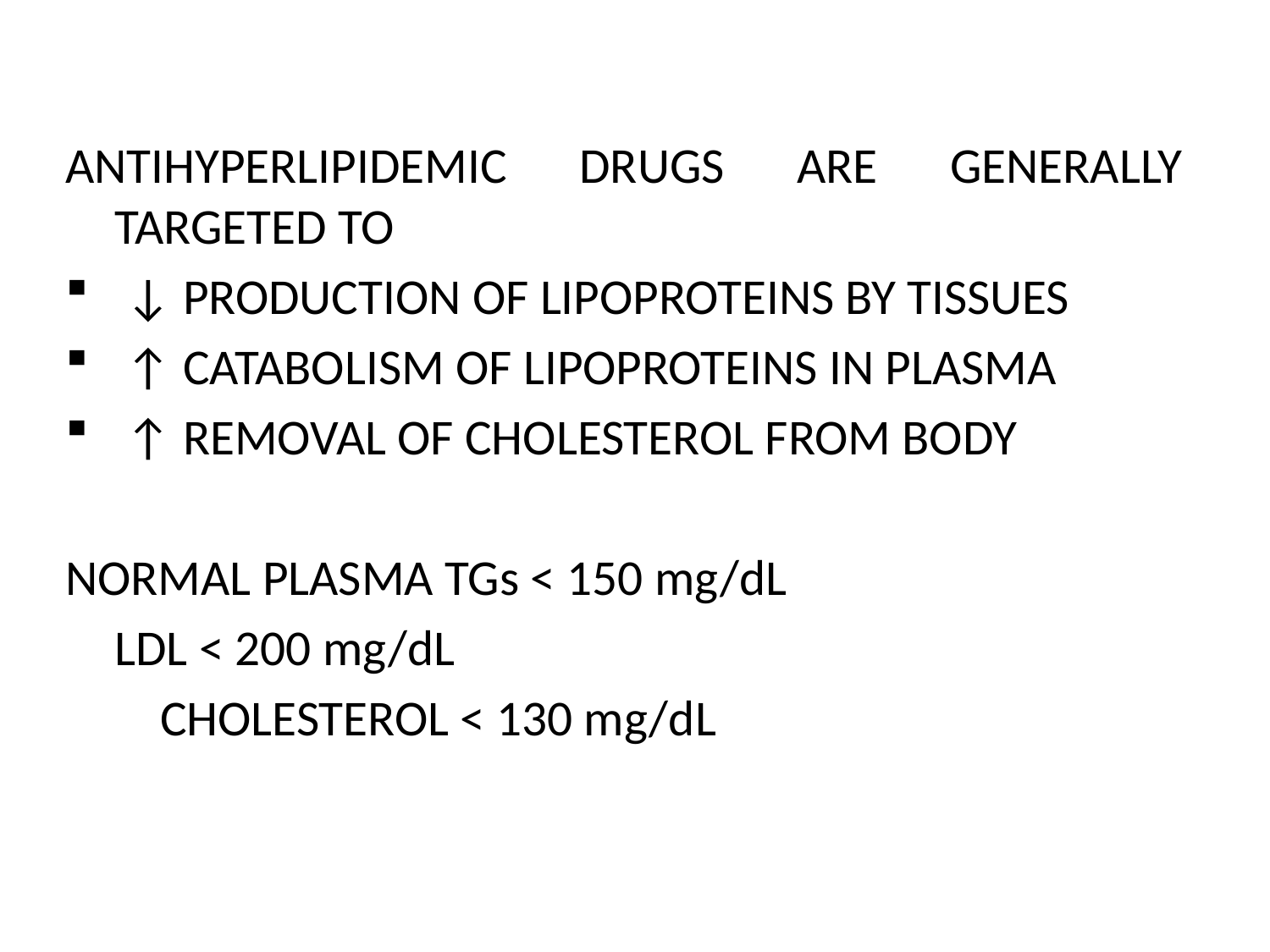

ANTIHYPERLIPIDEMIC DRUGS ARE GENERALLY TARGETED TO
 ↓ PRODUCTION OF LIPOPROTEINS BY TISSUES
 ↑ CATABOLISM OF LIPOPROTEINS IN PLASMA
 ↑ REMOVAL OF CHOLESTEROL FROM BODY

NORMAL PLASMA TGs ˂ 150 mg/dL
				LDL ˂ 200 mg/dL
		    CHOLESTEROL ˂ 130 mg/dL